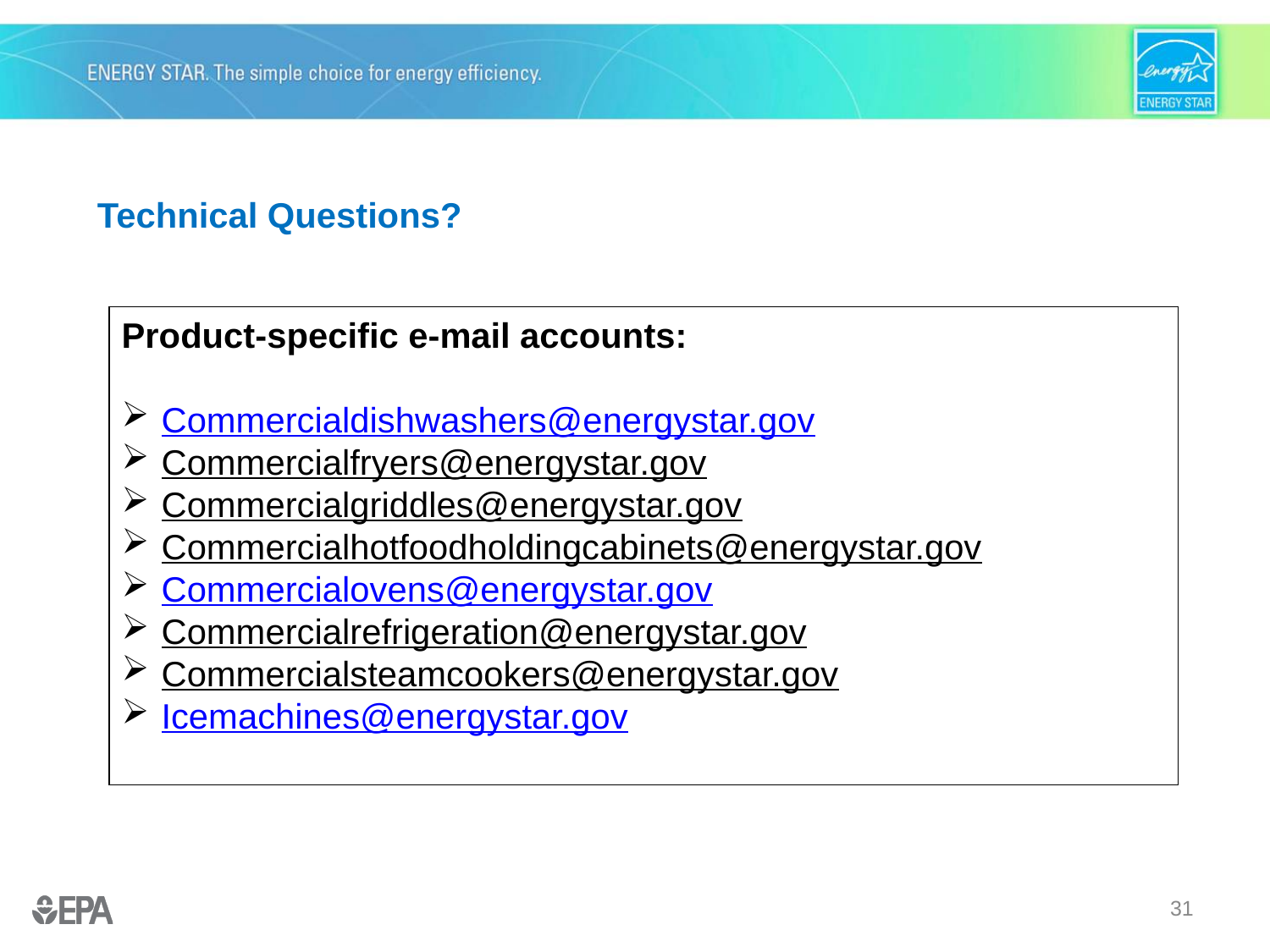

# Technical Questions?
Product-specific e-mail accounts:

Commercialdishwashers@energystar.gov
Commercialfryers@energystar.gov
Commercialgriddles@energystar.gov
Commercialhotfoodholdingcabinets@energystar.gov
Commercialovens@energystar.gov
Commercialrefrigeration@energystar.gov
Commercialsteamcookers@energystar.gov
Icemachines@energystar.gov

31